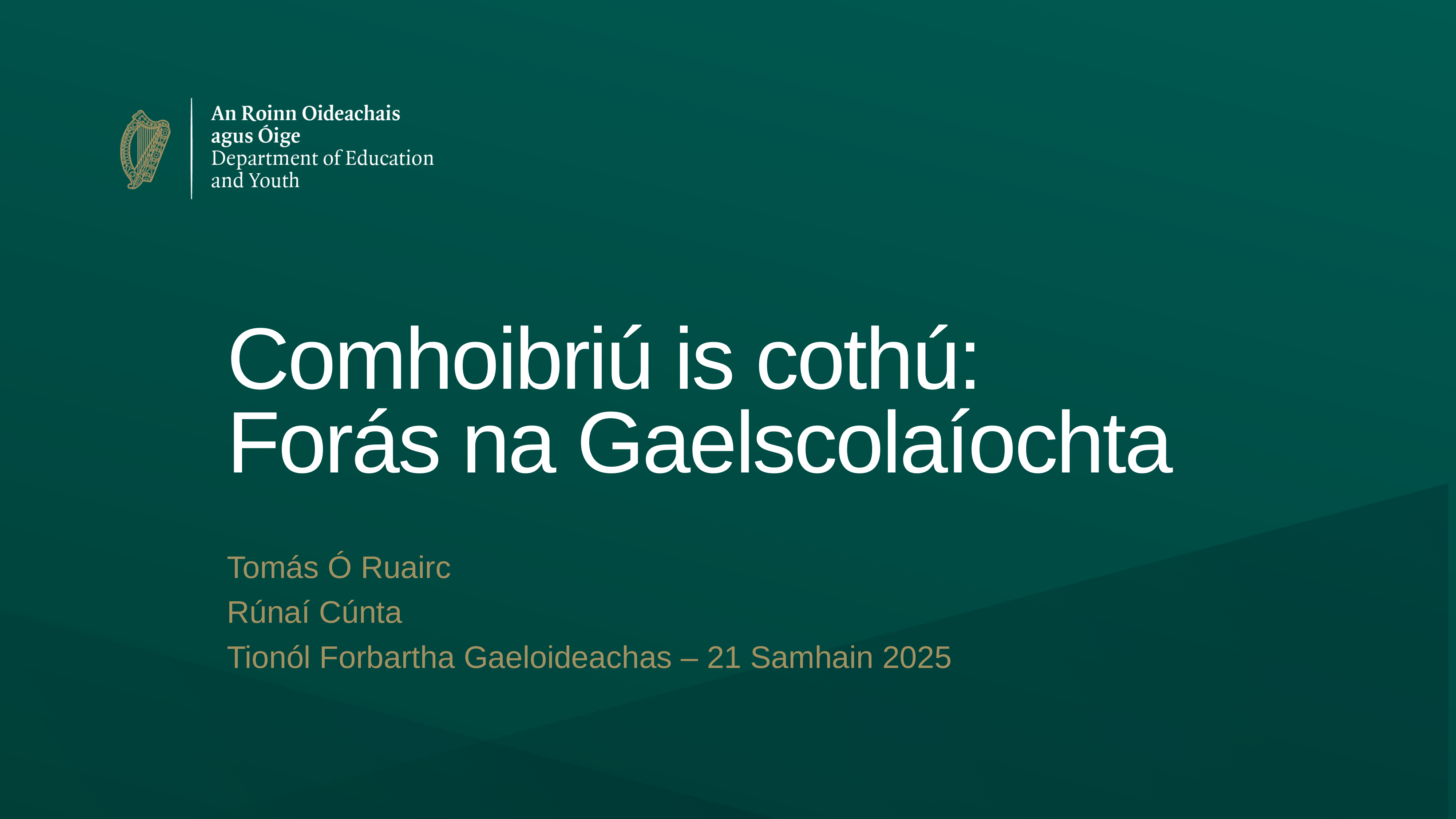

# Comhoibriú is cothú: Forás na Gaelscolaíochta

Tomás Ó Ruairc
Rúnaí Cúnta
Tionól Forbartha Gaeloideachas – 21 Samhain 2025